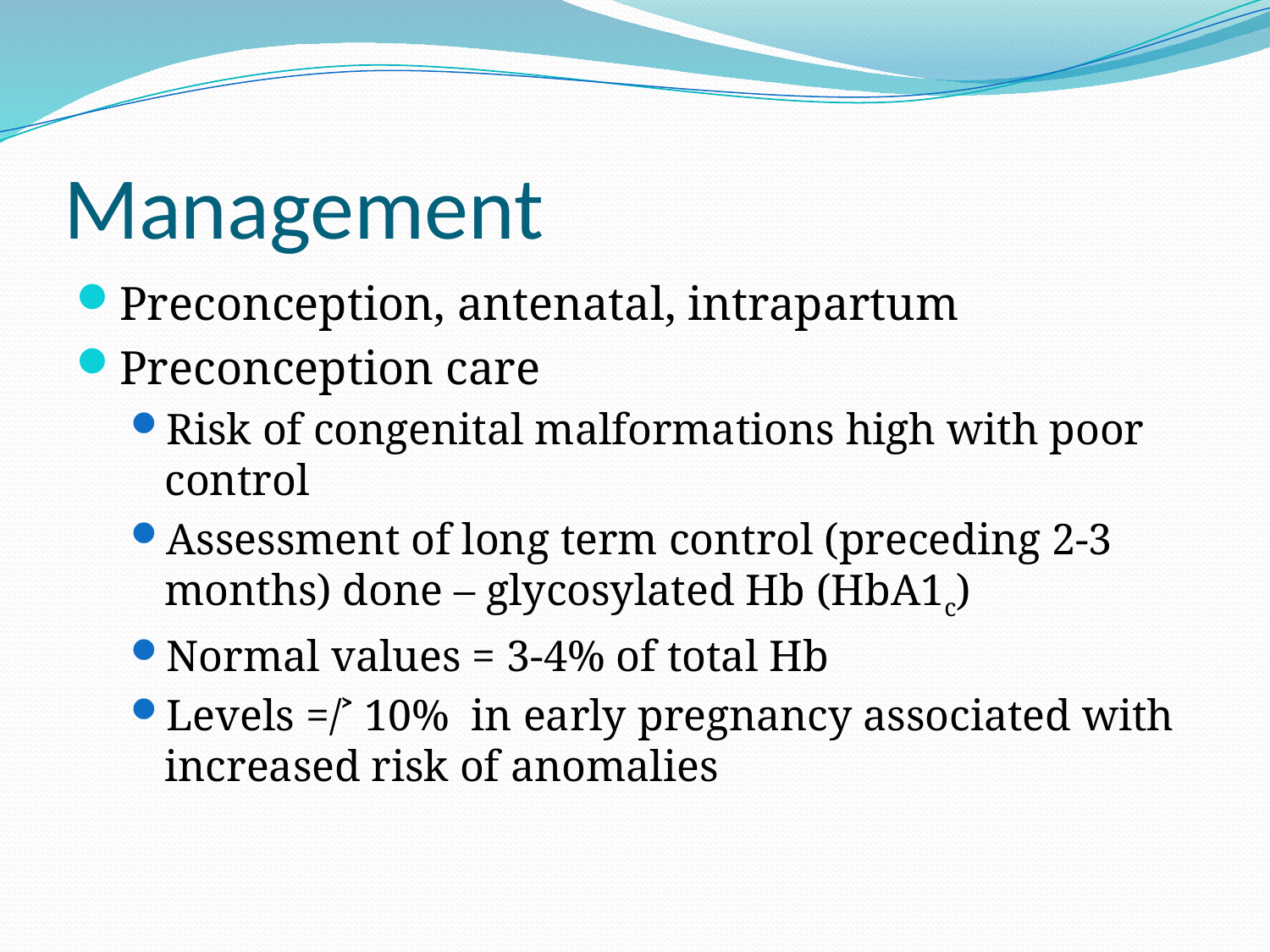

# Management
Preconception, antenatal, intrapartum
Preconception care
Risk of congenital malformations high with poor control
Assessment of long term control (preceding 2-3 months) done – glycosylated Hb (HbA1c)
Normal values = 3-4% of total Hb
Levels =/˃ 10%  in early pregnancy associated with increased risk of anomalies